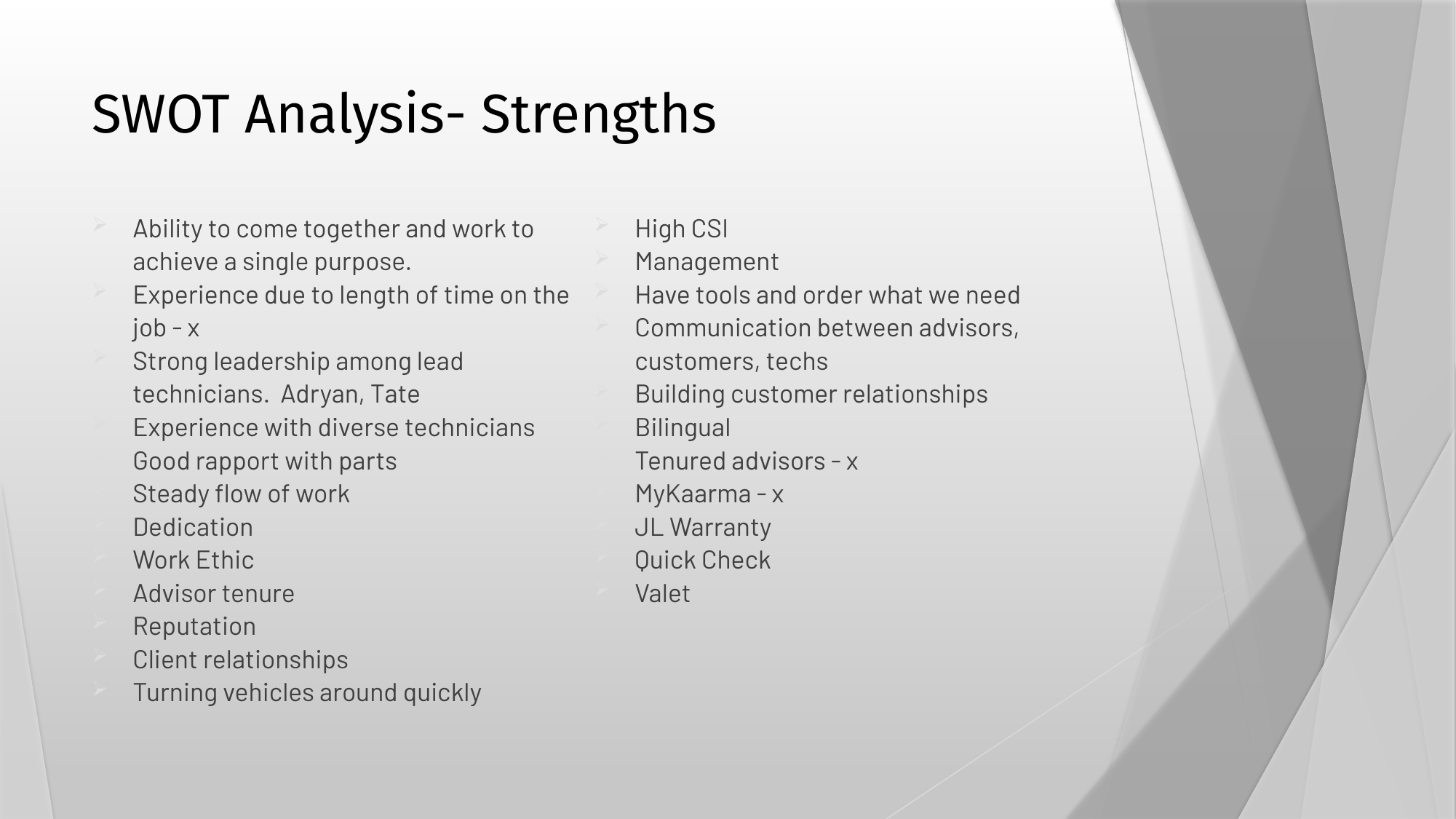

# SWOT Analysis- Strengths
Ability to come together and work to achieve a single purpose.
Experience due to length of time on the job - x
Strong leadership among lead technicians.  Adryan, Tate
Experience with diverse technicians
Good rapport with parts
Steady flow of work
Dedication
Work Ethic
Advisor tenure
Reputation
Client relationships
Turning vehicles around quickly
High CSI
Management
Have tools and order what we need
Communication between advisors, customers, techs
Building customer relationships
Bilingual
Tenured advisors - x
MyKaarma - x
JL Warranty
Quick Check
Valet